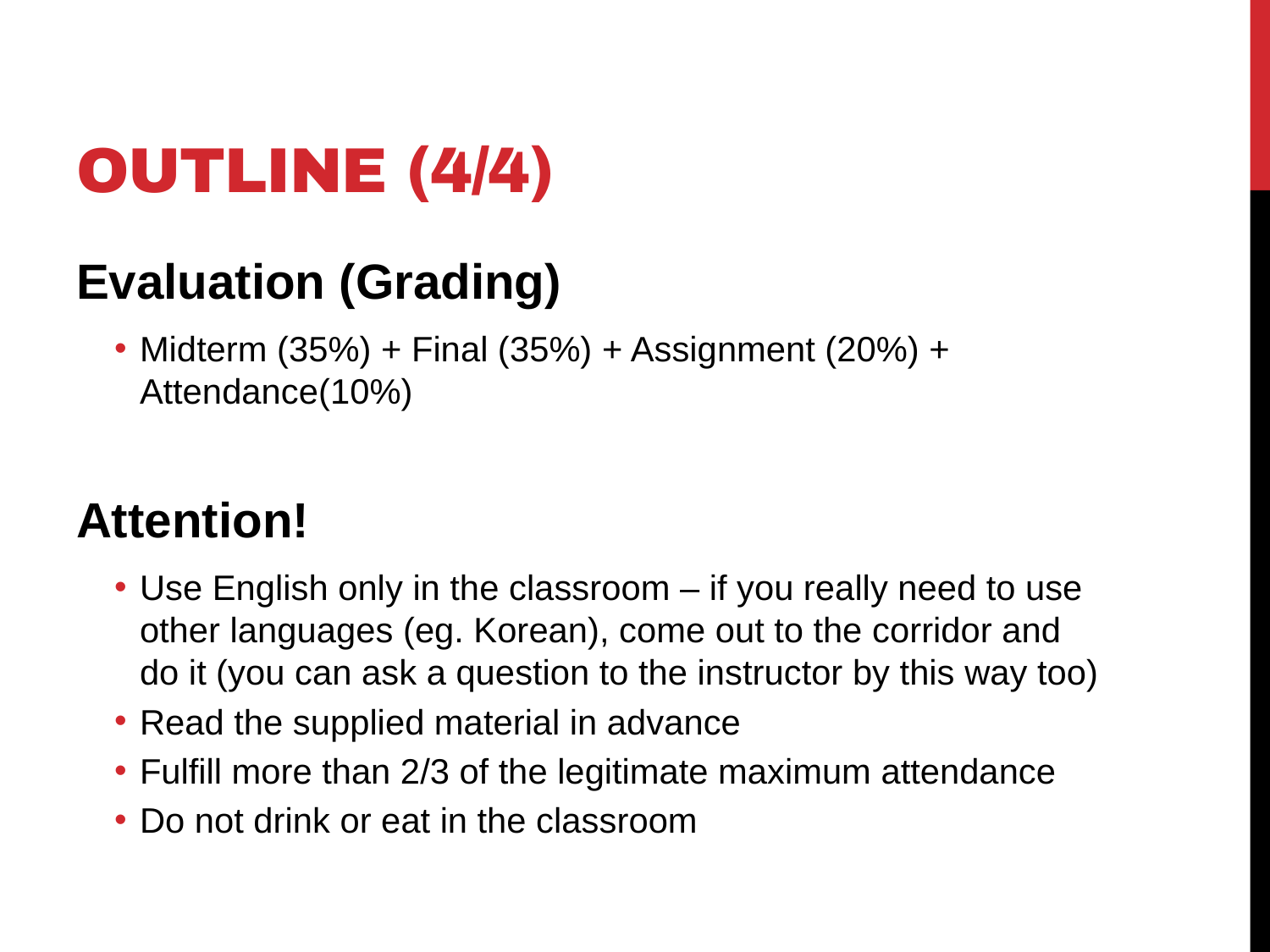

# Outline (4/4)
Evaluation (Grading)
Midterm (35%) + Final (35%) + Assignment (20%) + Attendance(10%)

Attention!
Use English only in the classroom – if you really need to use other languages (eg. Korean), come out to the corridor and do it (you can ask a question to the instructor by this way too)
Read the supplied material in advance
Fulfill more than 2/3 of the legitimate maximum attendance
Do not drink or eat in the classroom